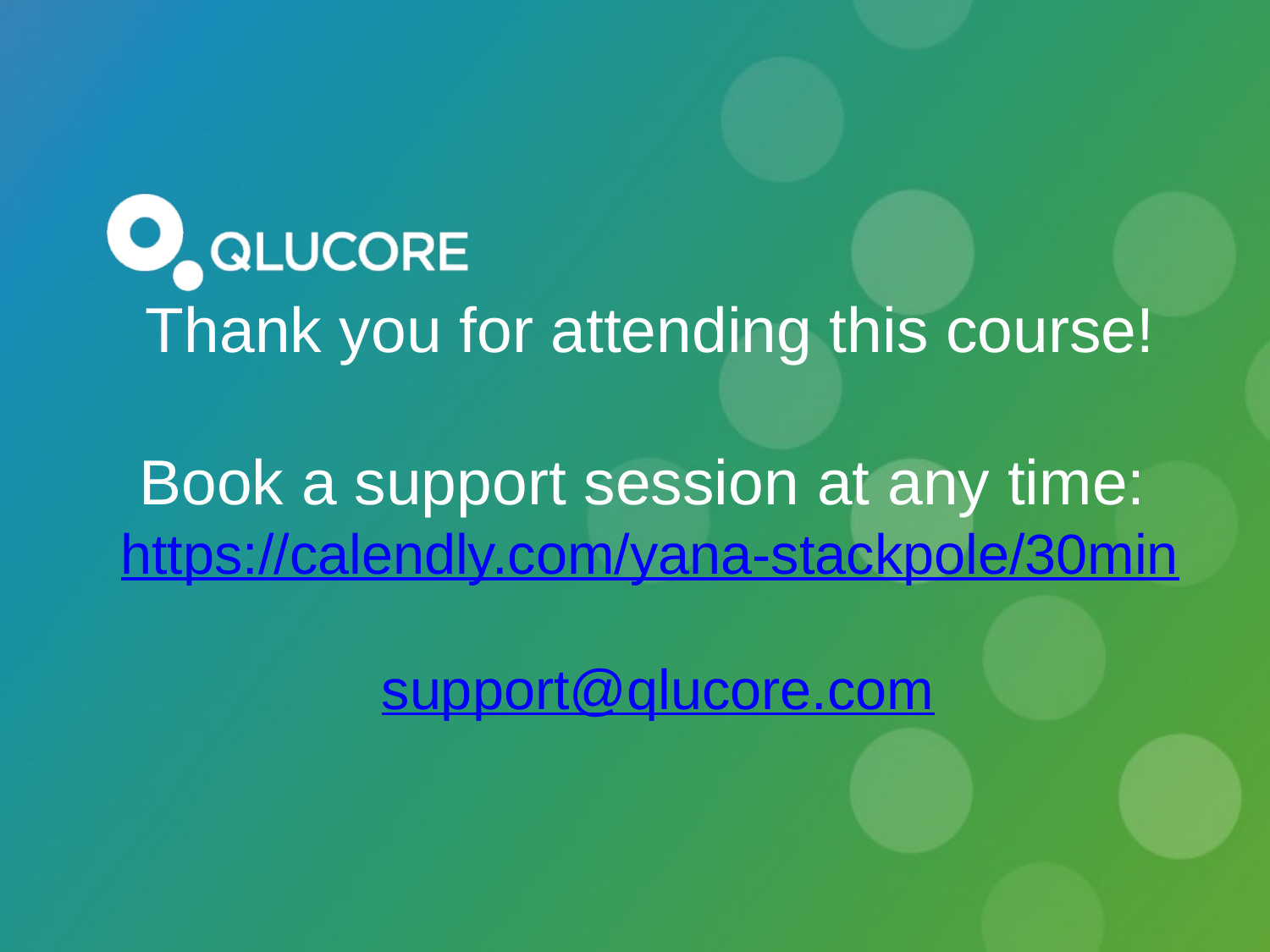

# Thank you for attending this course! Book a support session at any time: https://calendly.com/yana-stackpole/30min support@qlucore.com